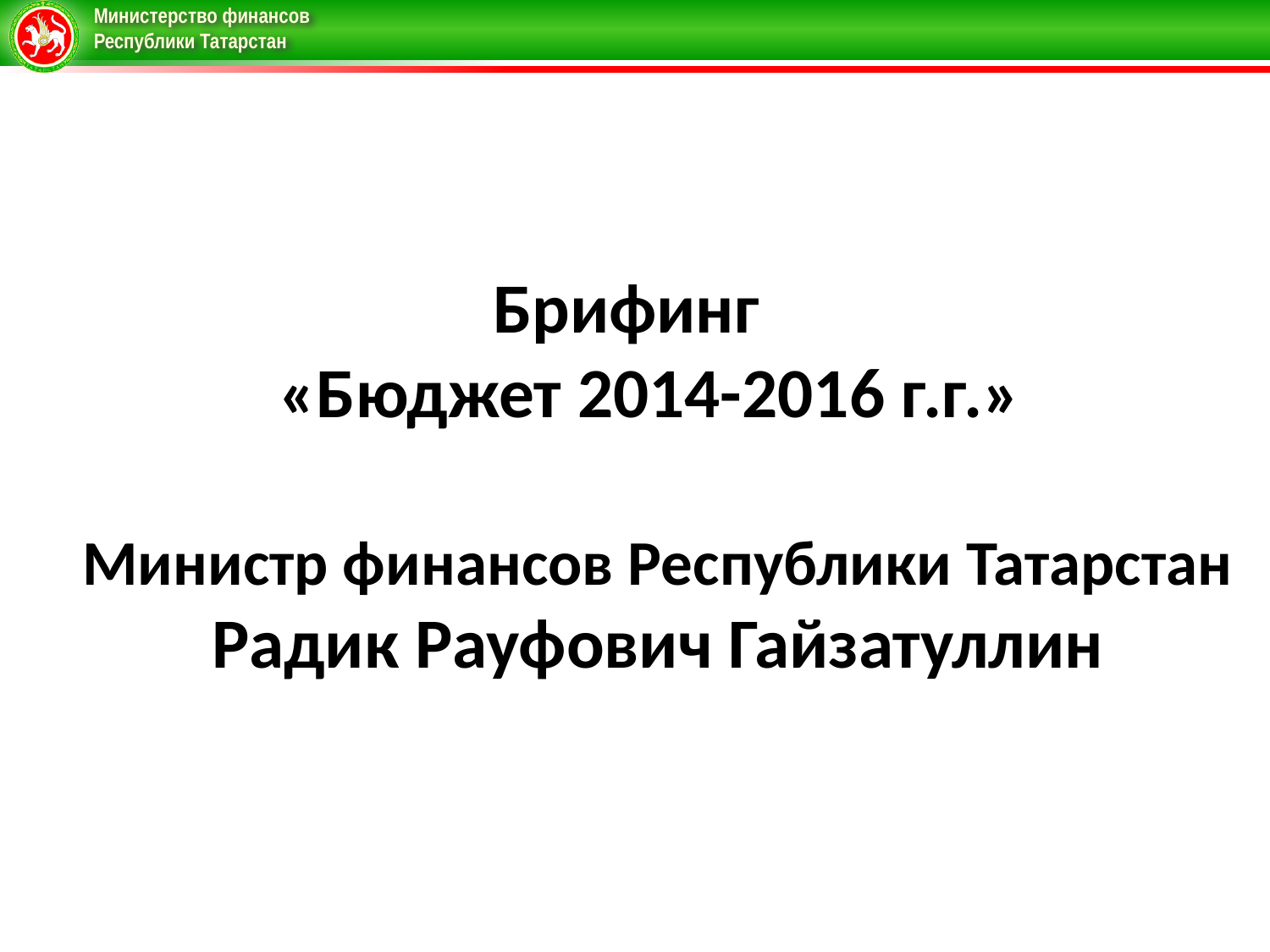

Брифинг
«Бюджет 2014-2016 г.г.»
Министр финансов Республики Татарстан
 Радик Рауфович Гайзатуллин